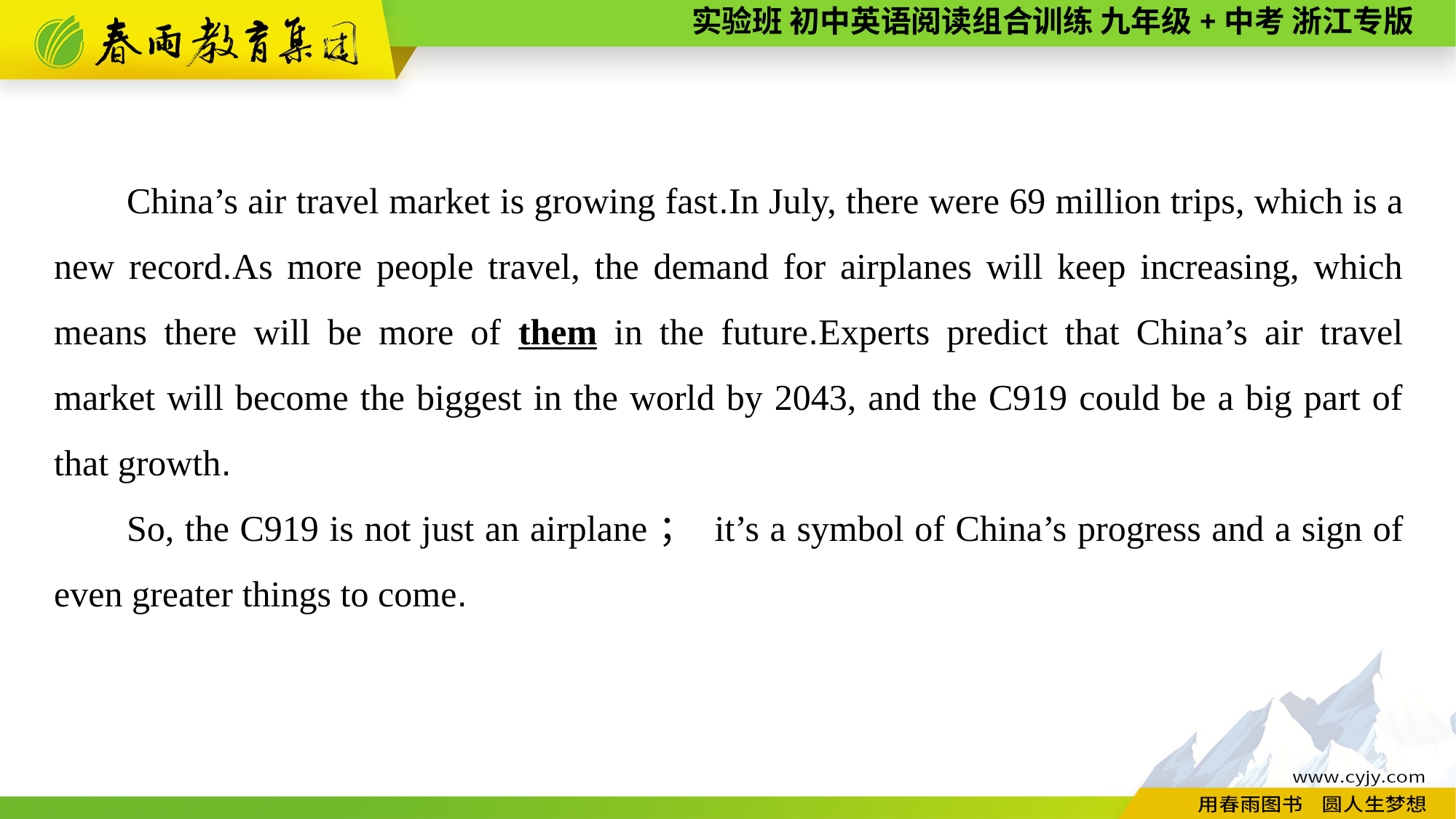

China’s air travel market is growing fast.In July, there were 69 million trips, which is a new record.As more people travel, the demand for airplanes will keep increasing, which means there will be more of them in the future.Experts predict that China’s air travel market will become the biggest in the world by 2043, and the C919 could be a big part of that growth.
So, the C919 is not just an airplane； it’s a symbol of China’s progress and a sign of even greater things to come.